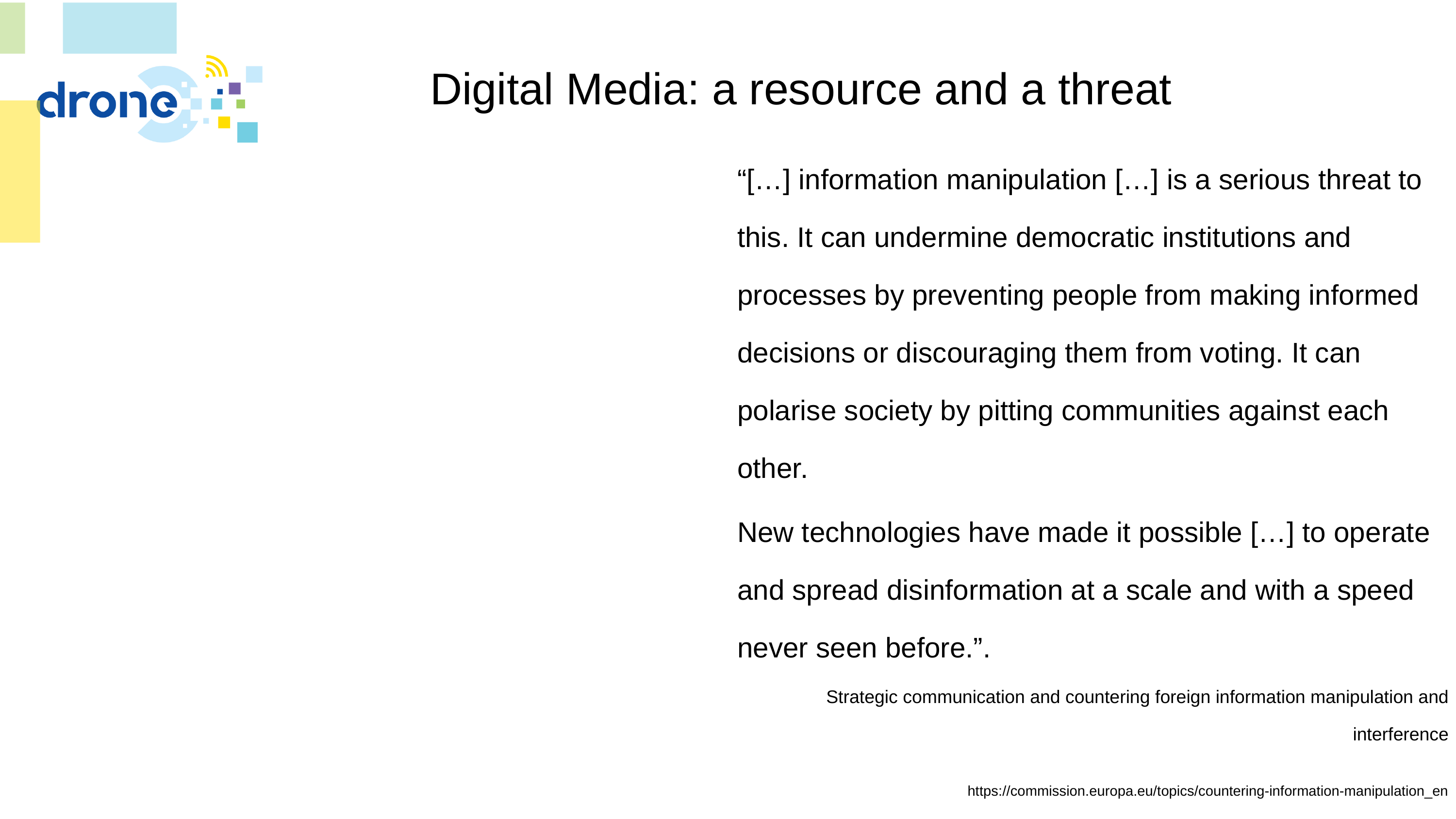

# Digital Media: a resource and a threat

“[…] information manipulation […] is a serious threat to this. It can undermine democratic institutions and processes by preventing people from making informed decisions or discouraging them from voting. It can polarise society by pitting communities against each other.
New technologies have made it possible […] to operate and spread disinformation at a scale and with a speed never seen before.”.
Strategic communication and countering foreign information manipulation and interference

https://commission.europa.eu/topics/countering-information-manipulation_en